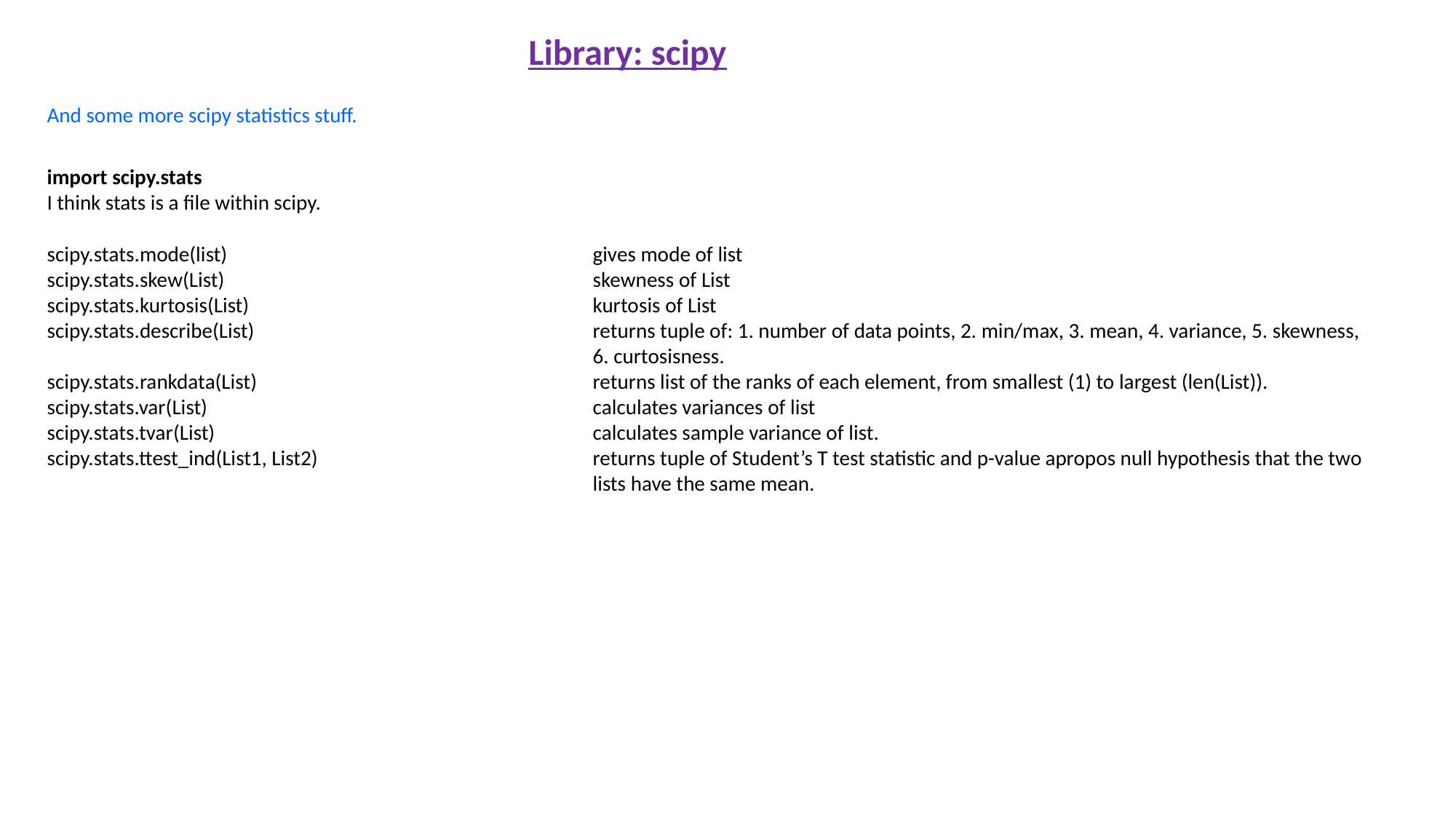

Library: scipy
And some more scipy statistics stuff.
import scipy.stats
I think stats is a file within scipy.
scipy.stats.mode(list)				gives mode of list
scipy.stats.skew(List)				skewness of List
scipy.stats.kurtosis(List)				kurtosis of List
scipy.stats.describe(List)				returns tuple of: 1. number of data points, 2. min/max, 3. mean, 4. variance, 5. skewness,
					6. curtosisness.
scipy.stats.rankdata(List)				returns list of the ranks of each element, from smallest (1) to largest (len(List)).
scipy.stats.var(List)				calculates variances of list
scipy.stats.tvar(List)				calculates sample variance of list.
scipy.stats.ttest_ind(List1, List2)			returns tuple of Student’s T test statistic and p-value apropos null hypothesis that the two
					lists have the same mean.